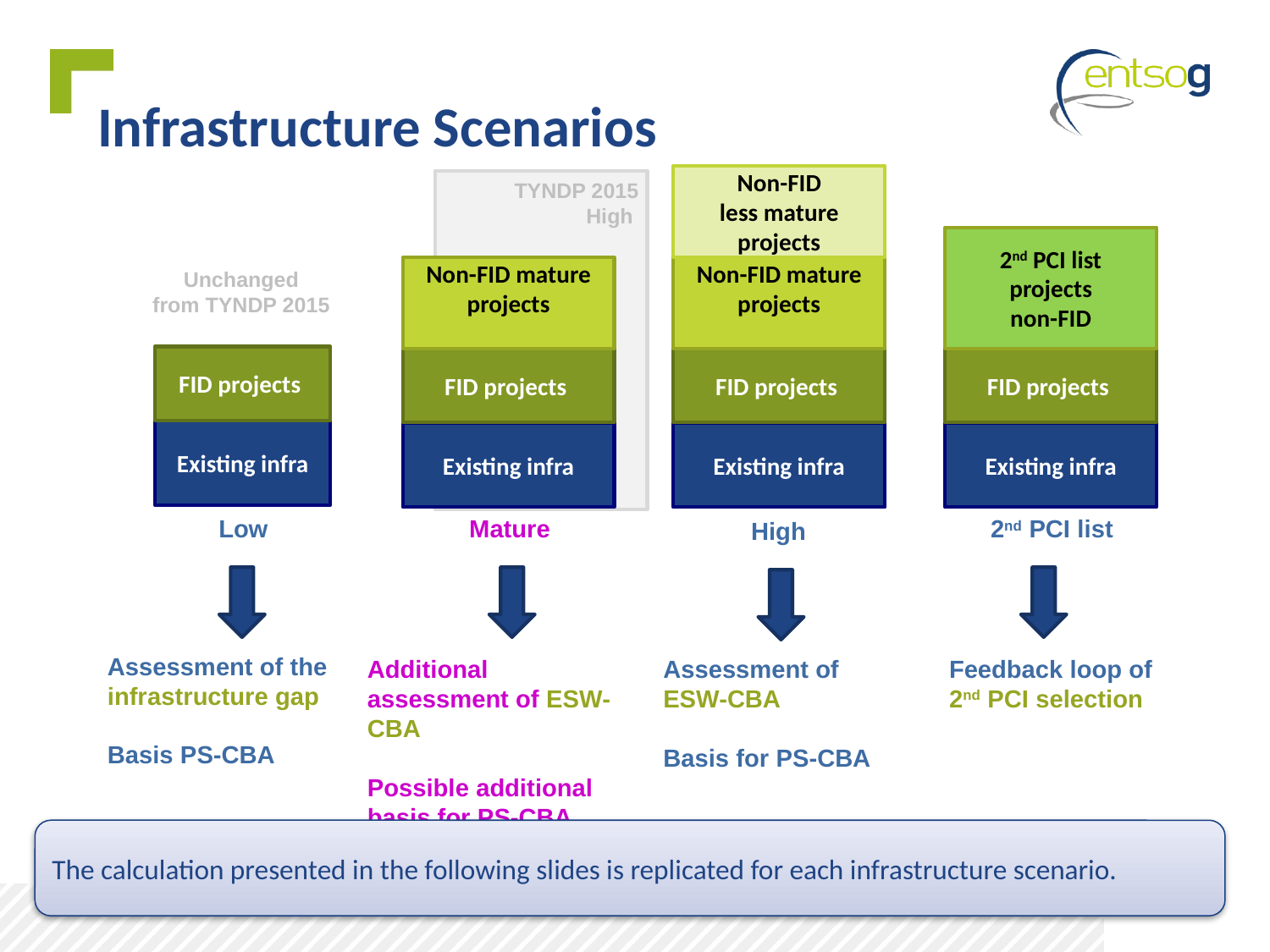

Infrastructure Scenarios

Non-FID
less mature projects

TYNDP 2015
High

2nd PCI list projects
non-FID

Non-FID mature projects

Non-FID mature projects

Unchanged
from TYNDP 2015
FID projects
FID projects
FID projects
FID projects
Existing infra
Existing infra
Existing infra
Existing infra
2nd PCI list
Low
Mature
High

Assessment of the infrastructure gap

Basis PS-CBA
Additional assessment of ESW-CBA

Possible additional basis for PS-CBA
Feedback loop of 2nd PCI selection
Assessment of
ESW-CBA

Basis for PS-CBA
The calculation presented in the following slides is replicated for each infrastructure scenario.